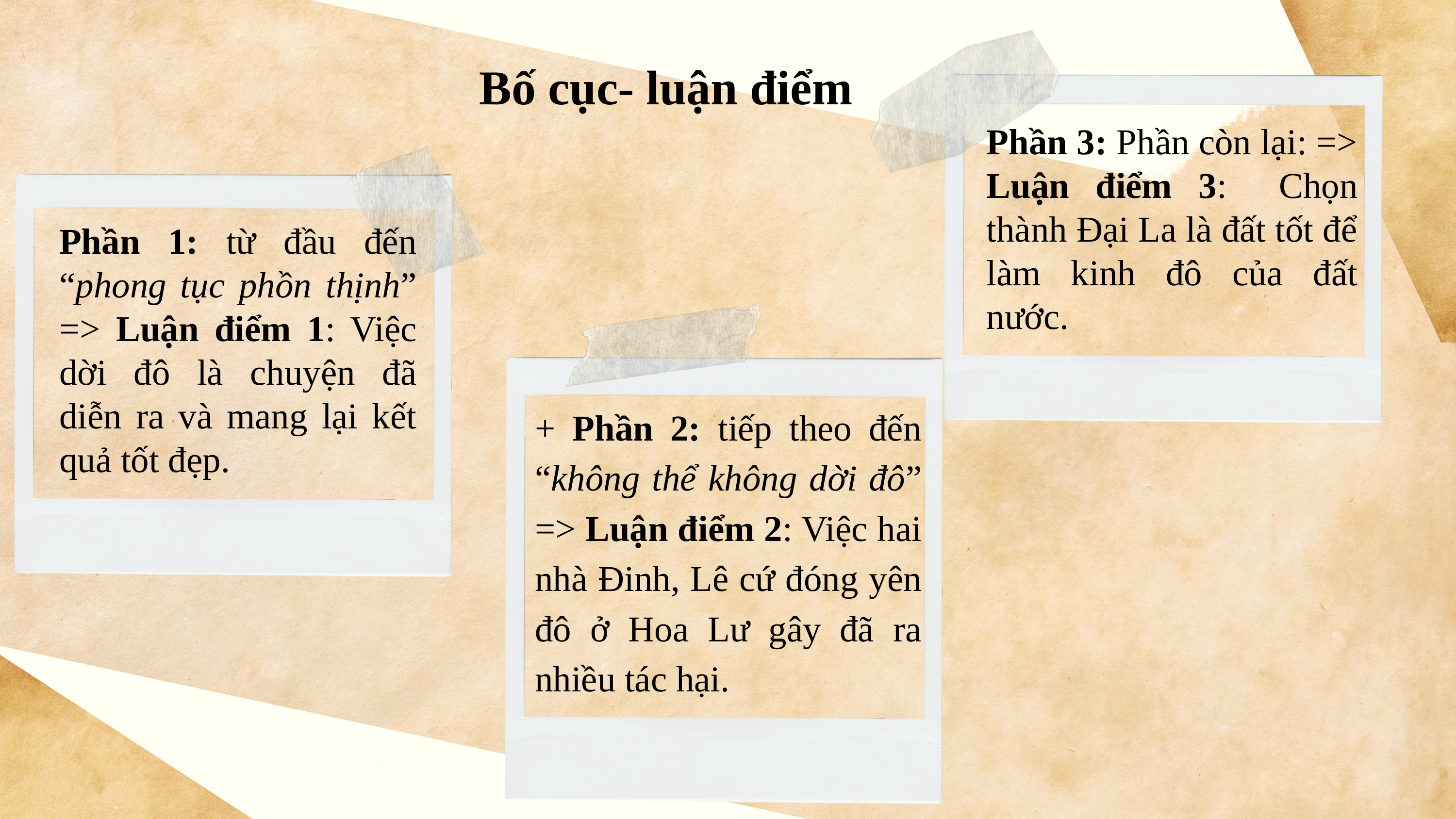

Bố cục- luận điểm

Phần 3: Phần còn lại: => Luận điểm 3:  Chọn thành Đại La là đất tốt để làm kinh đô của đất nước.

Phần 1: từ đầu đến “phong tục phồn thịnh” => Luận điểm 1: Việc dời đô là chuyện đã diễn ra và mang lại kết quả tốt đẹp.

+ Phần 2: tiếp theo đến “không thể không dời đô” => Luận điểm 2: Việc hai nhà Đinh, Lê cứ đóng yên đô ở Hoa Lư gây đã ra nhiều tác hại.